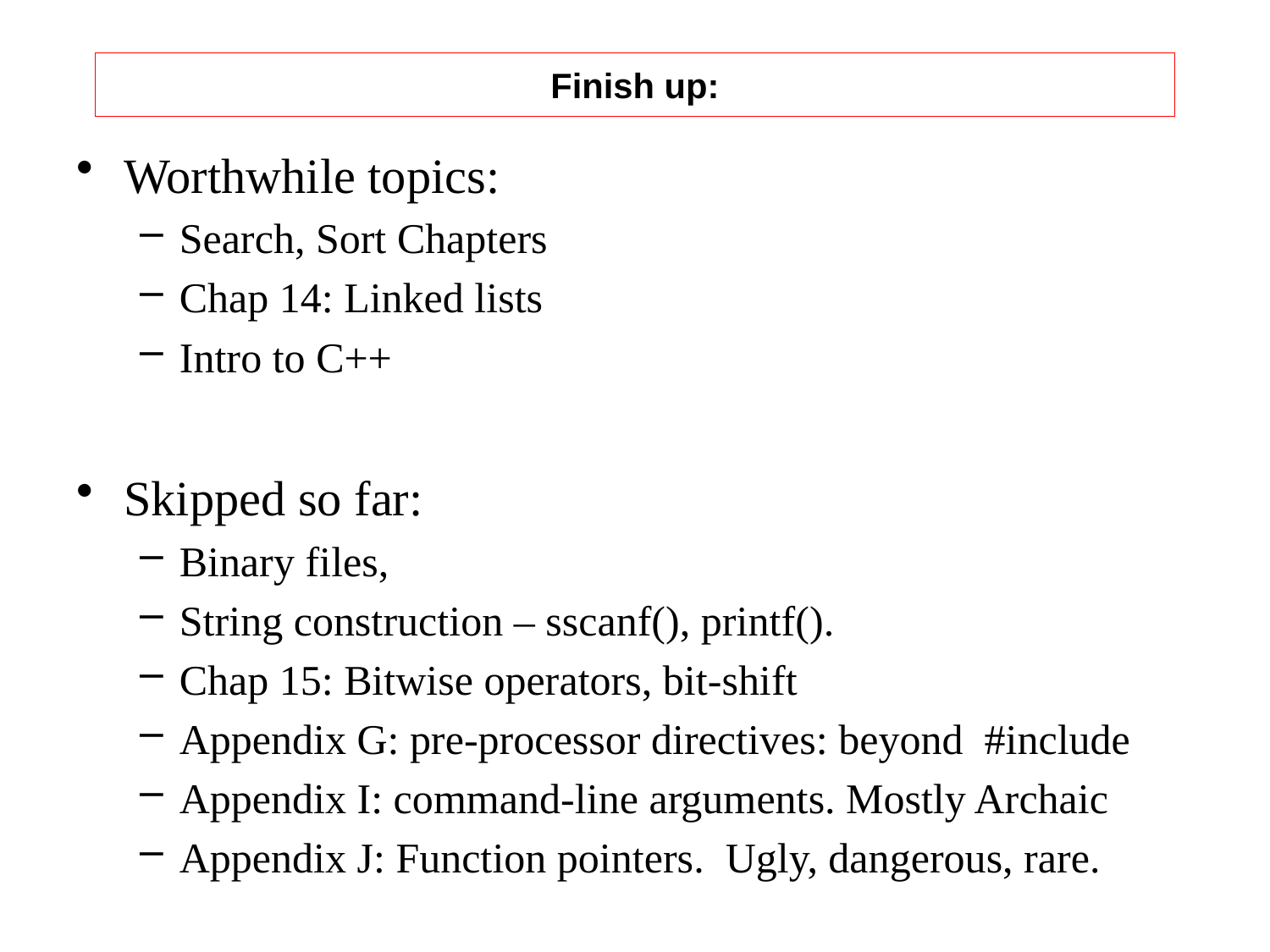

# Finish up:
Worthwhile topics:
Search, Sort Chapters
Chap 14: Linked lists
Intro to C++

Skipped so far:
Binary files,
String construction – sscanf(), printf().
Chap 15: Bitwise operators, bit-shift
Appendix G: pre-processor directives: beyond  #include
Appendix I: command-line arguments. Mostly Archaic
Appendix J: Function pointers.  Ugly, dangerous, rare.